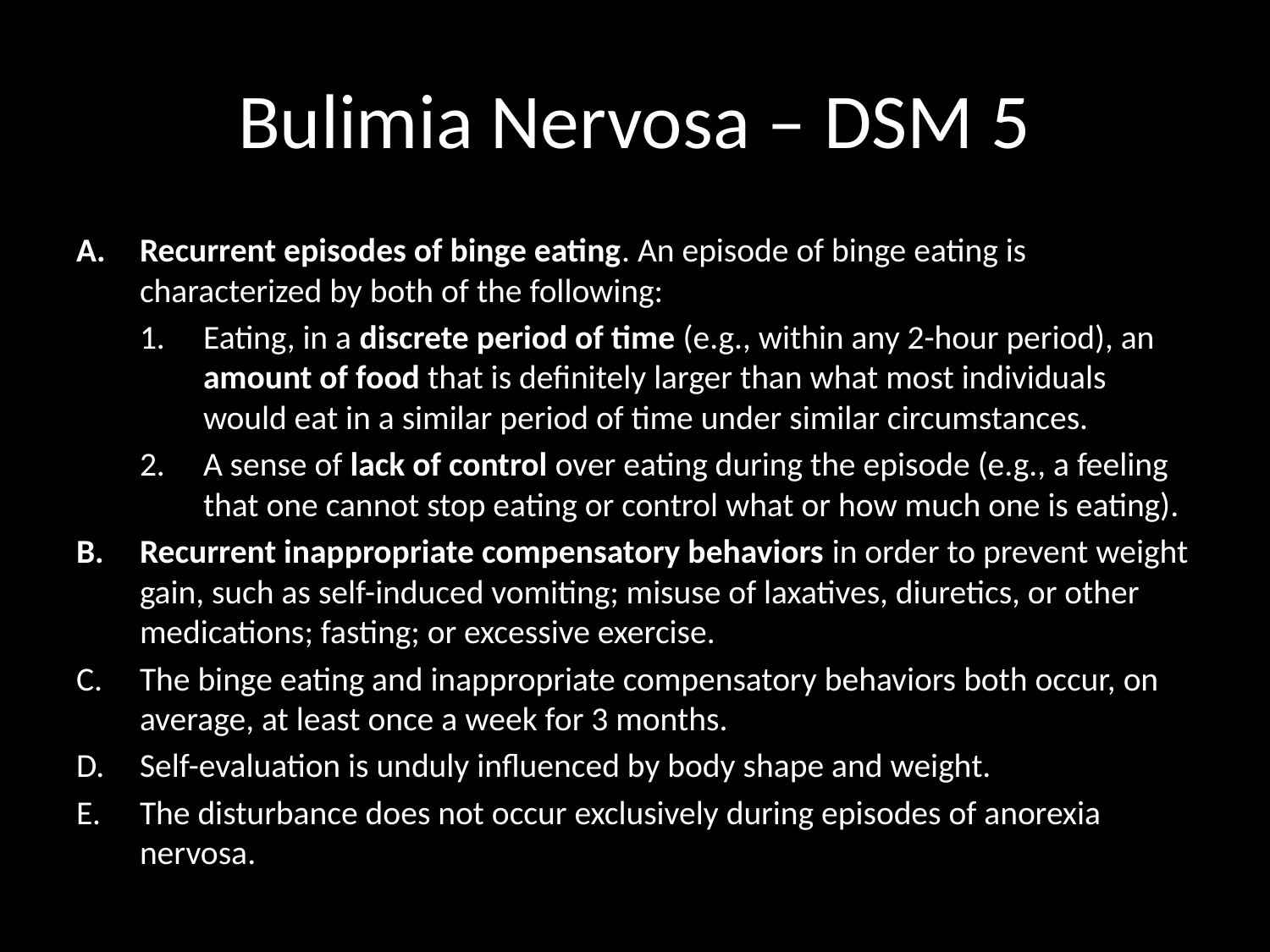

# Bulimia Nervosa – DSM 5
Recurrent episodes of binge eating. An episode of binge eating is characterized by both of the following:
Eating, in a discrete period of time (e.g., within any 2-hour period), an amount of food that is definitely larger than what most individuals would eat in a similar period of time under similar circumstances.
A sense of lack of control over eating during the episode (e.g., a feeling that one cannot stop eating or control what or how much one is eating).
Recurrent inappropriate compensatory behaviors in order to prevent weight gain, such as self-induced vomiting; misuse of laxatives, diuretics, or other medications; fasting; or excessive exercise.
The binge eating and inappropriate compensatory behaviors both occur, on average, at least once a week for 3 months.
Self-evaluation is unduly influenced by body shape and weight.
The disturbance does not occur exclusively during episodes of anorexia nervosa.